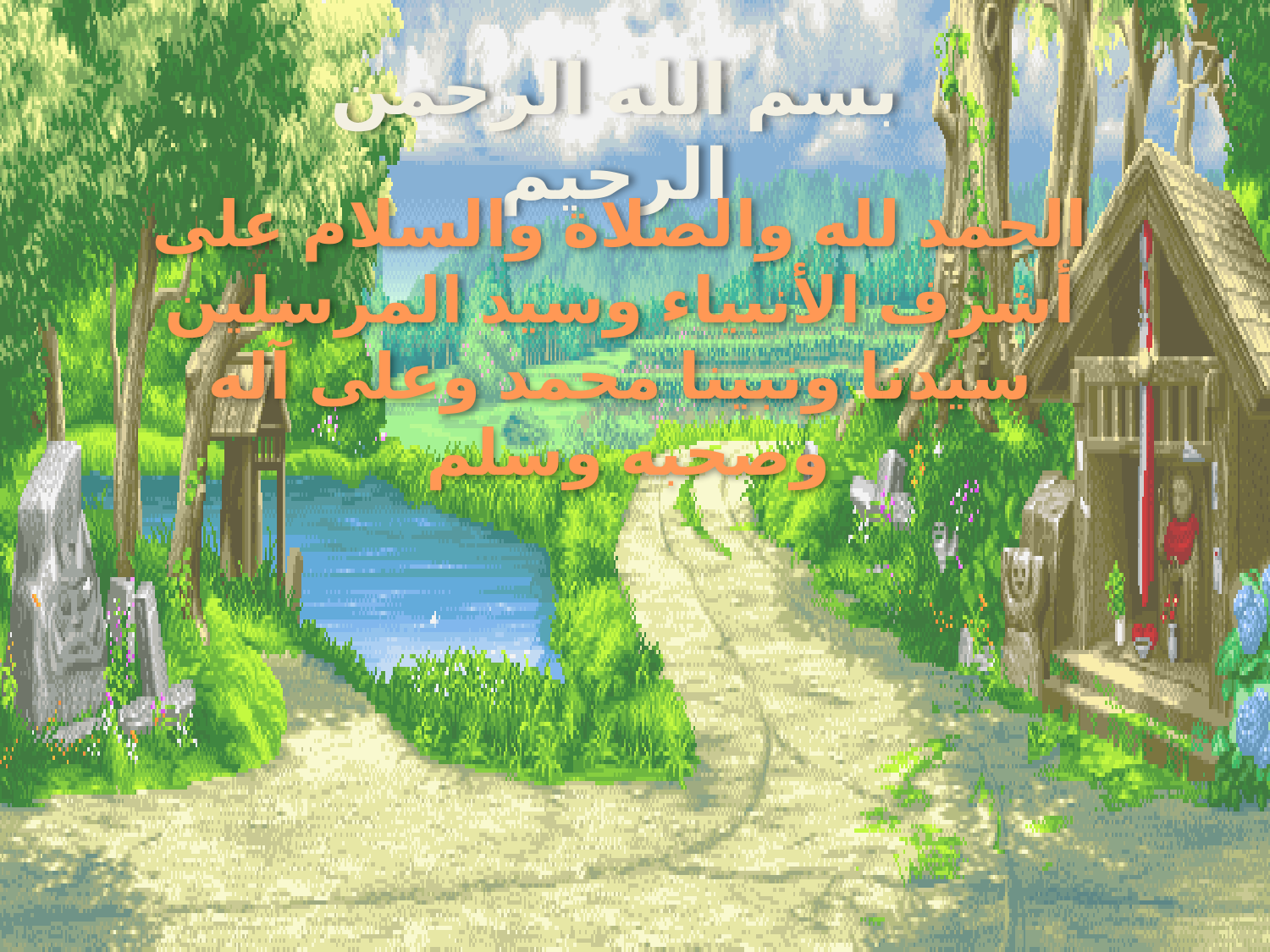

بسم الله الرحمن الرحيم
الحمد لله والصلاة والسلام على أشرف الأنبياء وسيد المرسلين سيدنا ونبينا محمد وعلى آله وصحبه وسلم